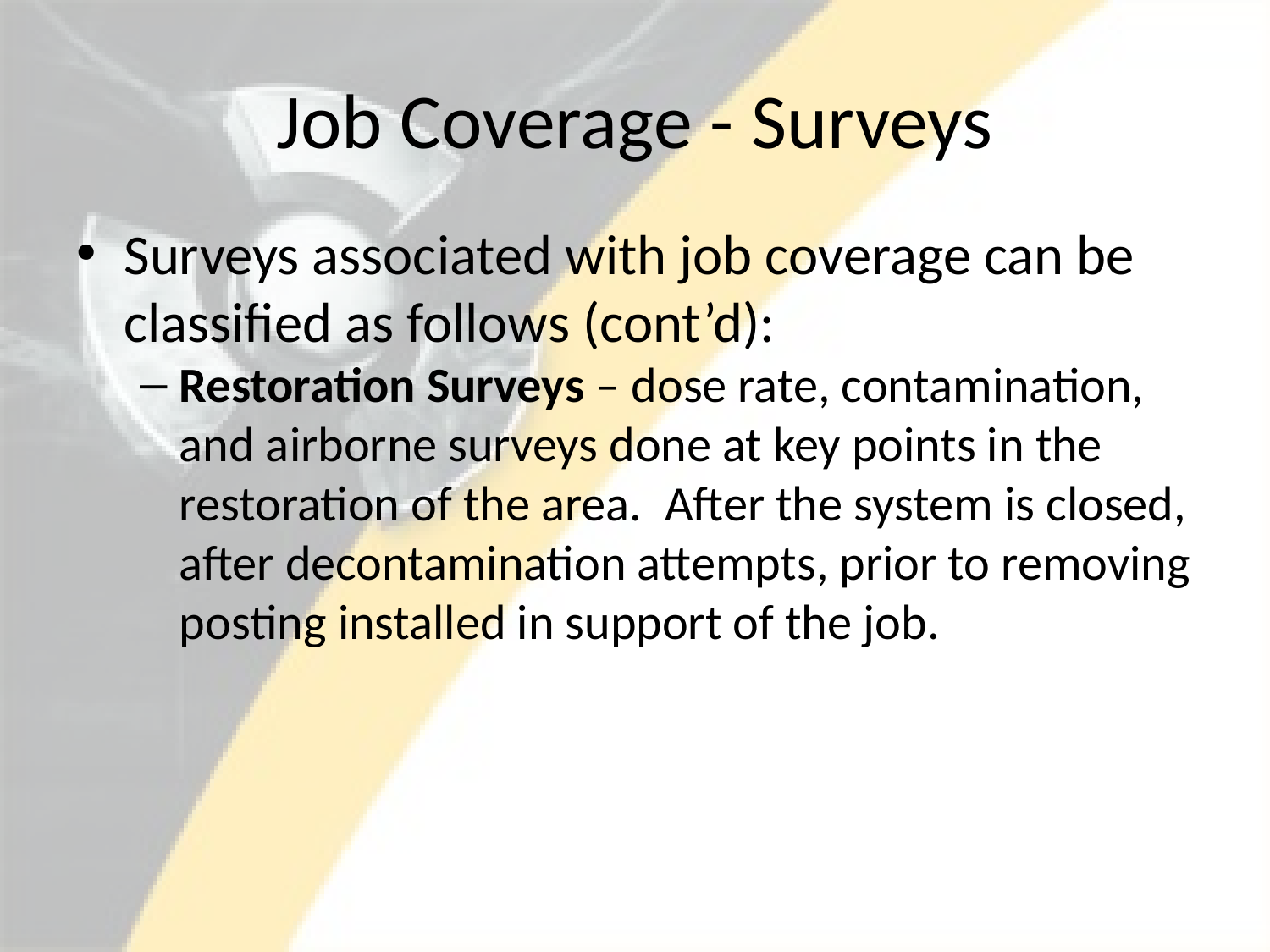

# Job Coverage - Surveys
Surveys associated with job coverage can be classified as follows (cont’d):
Restoration Surveys – dose rate, contamination, and airborne surveys done at key points in the restoration of the area.  After the system is closed, after decontamination attempts, prior to removing posting installed in support of the job.